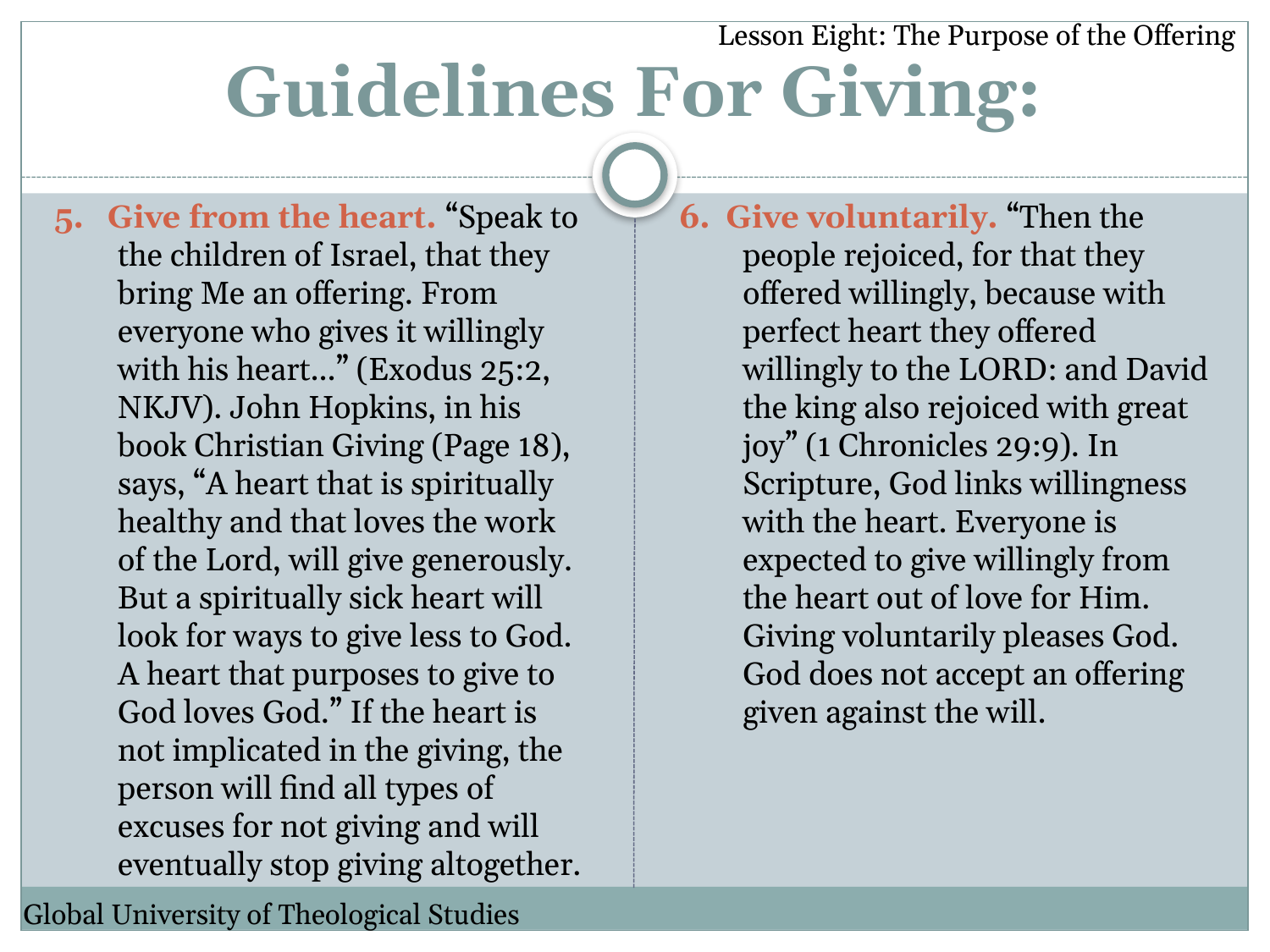

Lesson Eight: The Purpose of the Offering
# Guidelines For Giving:
5.   Give from the heart. “Speak to the children of Israel, that they bring Me an offering. From everyone who gives it willingly with his heart...” (Exodus 25:2, NKJV). John Hopkins, in his book Christian Giving (Page 18), says, “A heart that is spiritually healthy and that loves the work of the Lord, will give generously. But a spiritually sick heart will look for ways to give less to God. A heart that purposes to give to God loves God.” If the heart is not implicated in the giving, the person will find all types of excuses for not giving and will eventually stop giving altogether.
6.  Give voluntarily. “Then the people rejoiced, for that they offered willingly, because with perfect heart they offered willingly to the LORD: and David the king also rejoiced with great joy” (1 Chronicles 29:9). In Scripture, God links willingness with the heart. Everyone is expected to give willingly from the heart out of love for Him. Giving voluntarily pleases God. God does not accept an offering given against the will.
Global University of Theological Studies